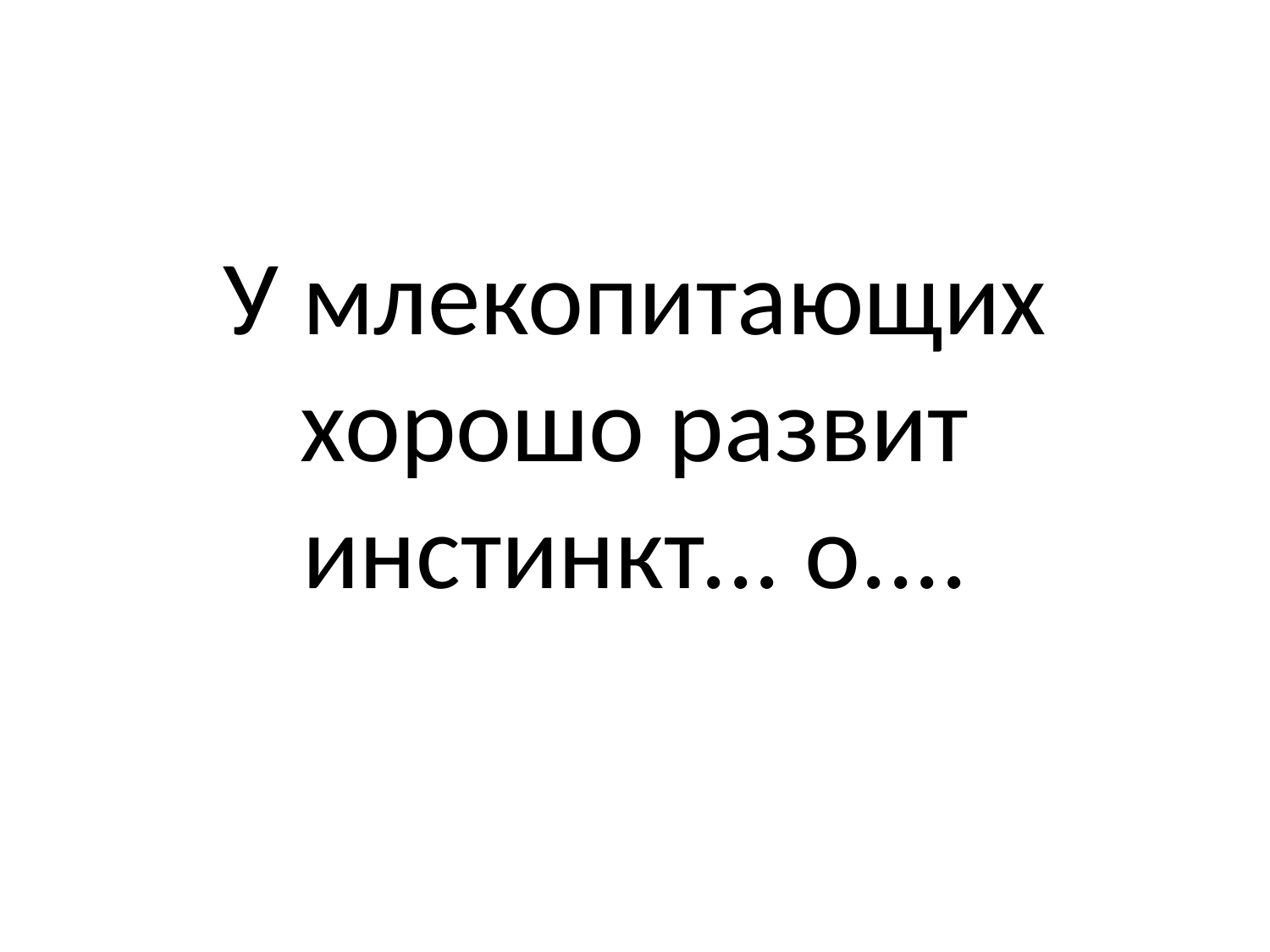

#
У млекопитающих хорошо развит инстинкт... о....